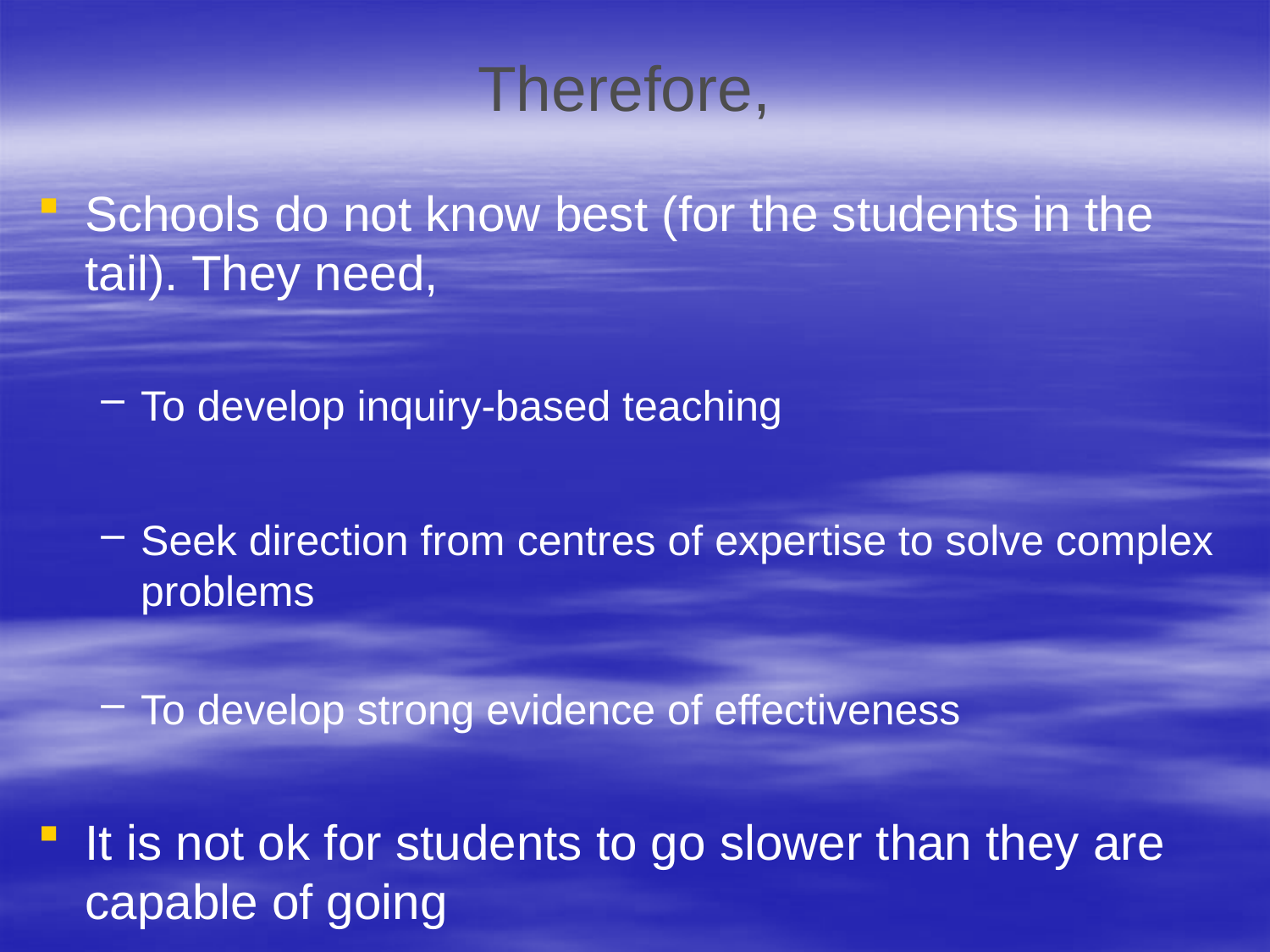

# Therefore,
Schools do not know best (for the students in the tail). They need,

To develop inquiry-based teaching

Seek direction from centres of expertise to solve complex problems

To develop strong evidence of effectiveness

It is not ok for students to go slower than they are capable of going